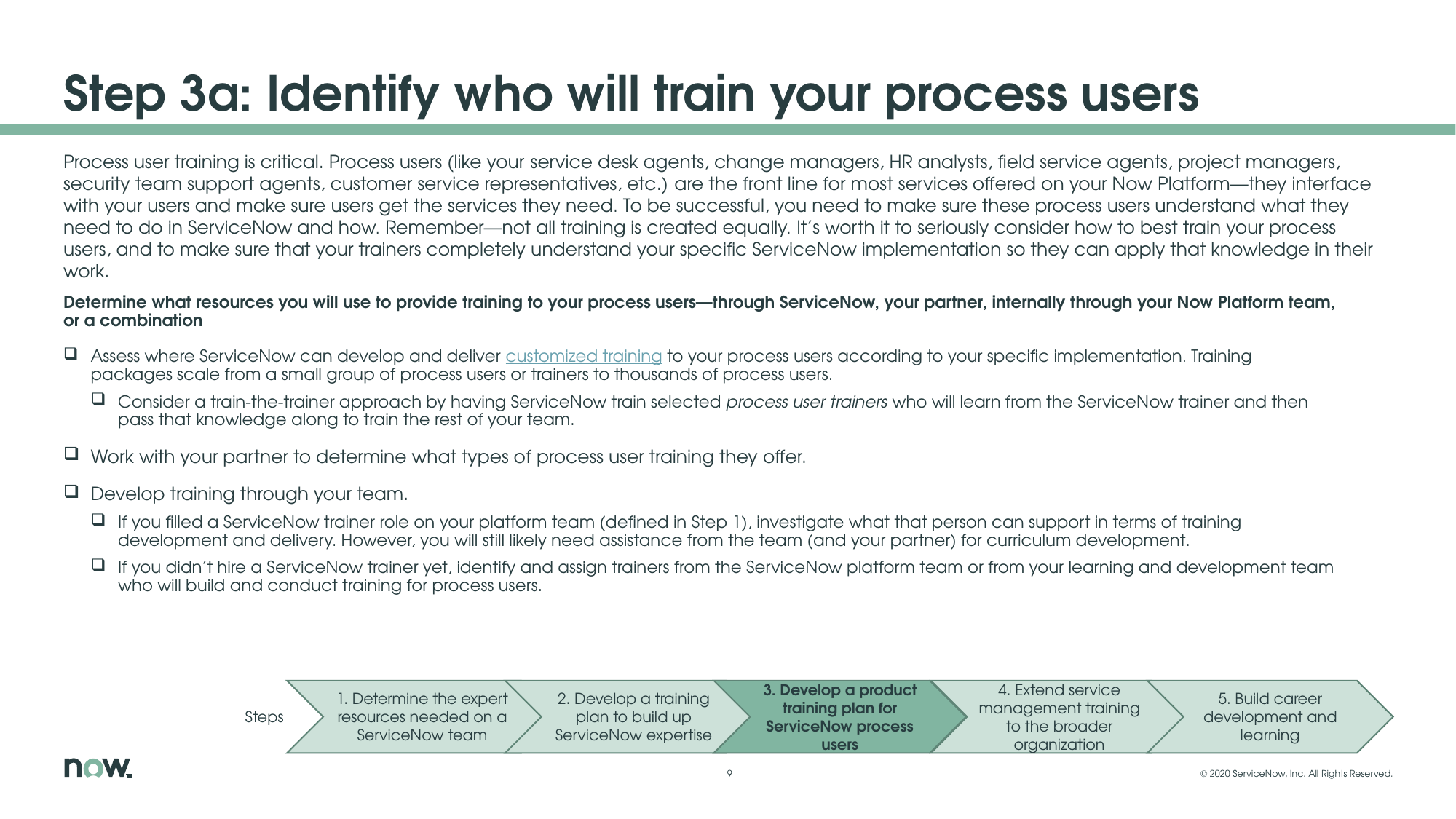

# Step 3a: Identify who will train your process users

Process user training is critical. Process users (like your service desk agents, change managers, HR analysts, field service agents, project managers, security team support agents, customer service representatives, etc.) are the front line for most services offered on your Now Platform—they interface with your users and make sure users get the services they need. To be successful, you need to make sure these process users understand what they need to do in ServiceNow and how. Remember—not all training is created equally. It’s worth it to seriously consider how to best train your process users, and to make sure that your trainers completely understand your specific ServiceNow implementation so they can apply that knowledge in their work.
Determine what resources you will use to provide training to your process users—through ServiceNow, your partner, internally through your Now Platform team, or a combination
Assess where ServiceNow can develop and deliver customized training to your process users according to your specific implementation. Training packages scale from a small group of process users or trainers to thousands of process users.
Consider a train-the-trainer approach by having ServiceNow train selected process user trainers who will learn from the ServiceNow trainer and then pass that knowledge along to train the rest of your team.
Work with your partner to determine what types of process user training they offer.
Develop training through your team.
If you filled a ServiceNow trainer role on your platform team (defined in Step 1), investigate what that person can support in terms of training development and delivery. However, you will still likely need assistance from the team (and your partner) for curriculum development.
If you didn’t hire a ServiceNow trainer yet, identify and assign trainers from the ServiceNow platform team or from your learning and development team who will build and conduct training for process users.

Steps
1. Determine the expert resources needed on a ServiceNow team
2. Develop a training plan to build up ServiceNow expertise
3. Develop a product training plan for ServiceNow process users
4. Extend service management training to the broader organization
5. Build career development and learning